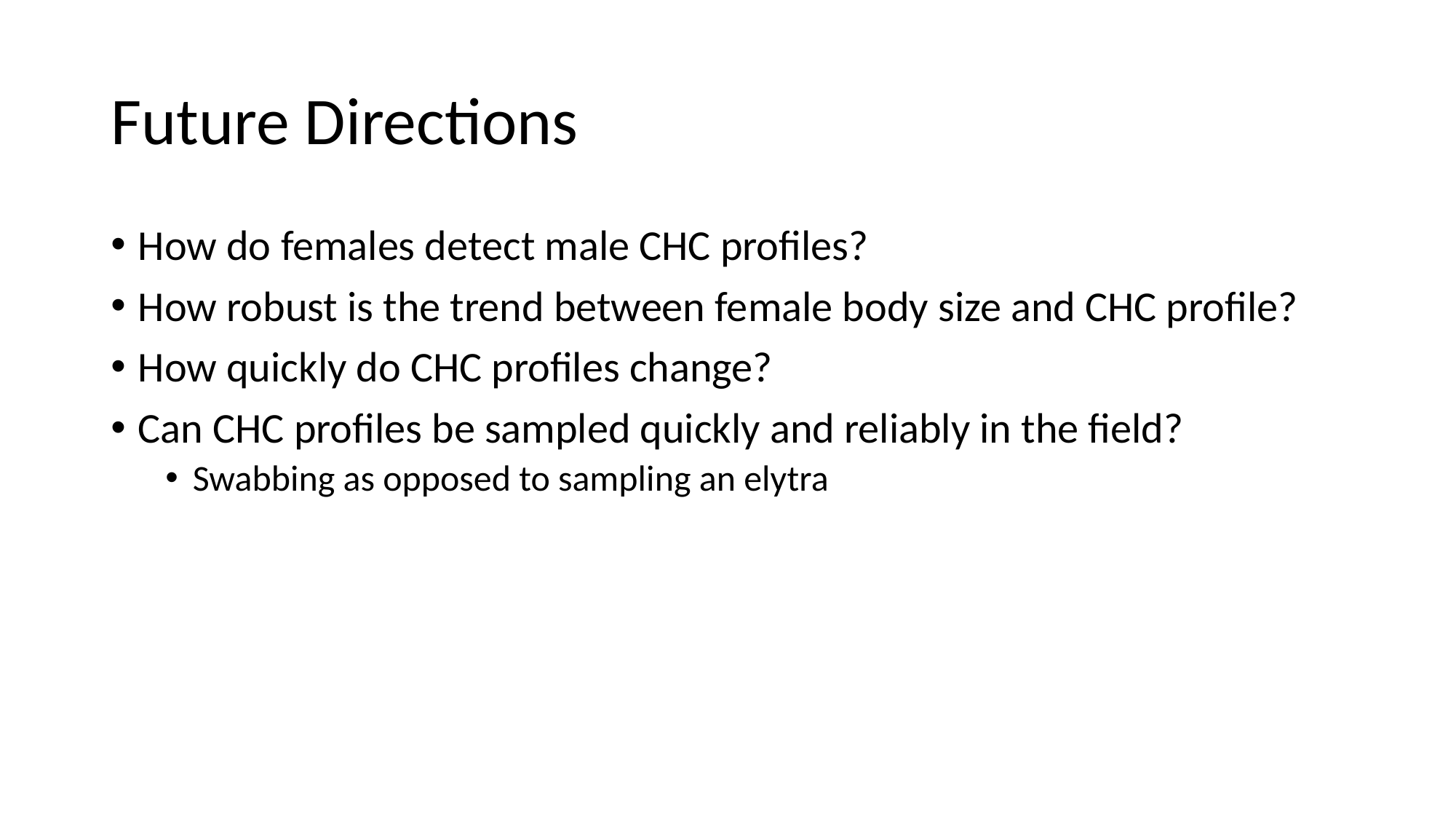

# Future Directions
How do females detect male CHC profiles?
How robust is the trend between female body size and CHC profile?
How quickly do CHC profiles change?
Can CHC profiles be sampled quickly and reliably in the field?
Swabbing as opposed to sampling an elytra